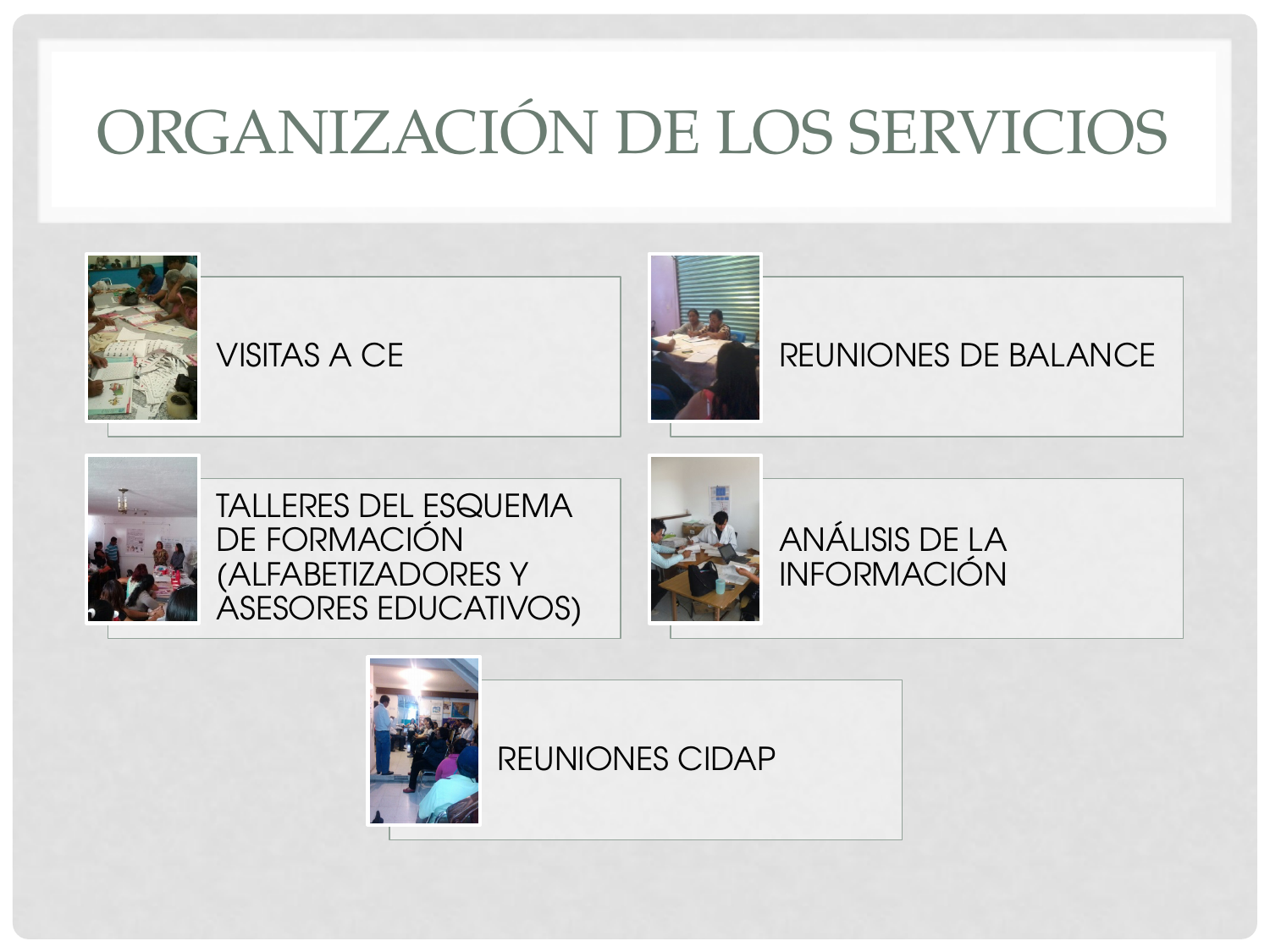

# ORGANIZACIÓN DE LOS SERVICIOS
VISITAS A CE
REUNIONES DE BALANCE
TALLERES DEL ESQUEMA DE FORMACIÓN (ALFABETIZADORES Y ASESORES EDUCATIVOS)
ANÁLISIS DE LA INFORMACIÓN
REUNIONES CIDAP